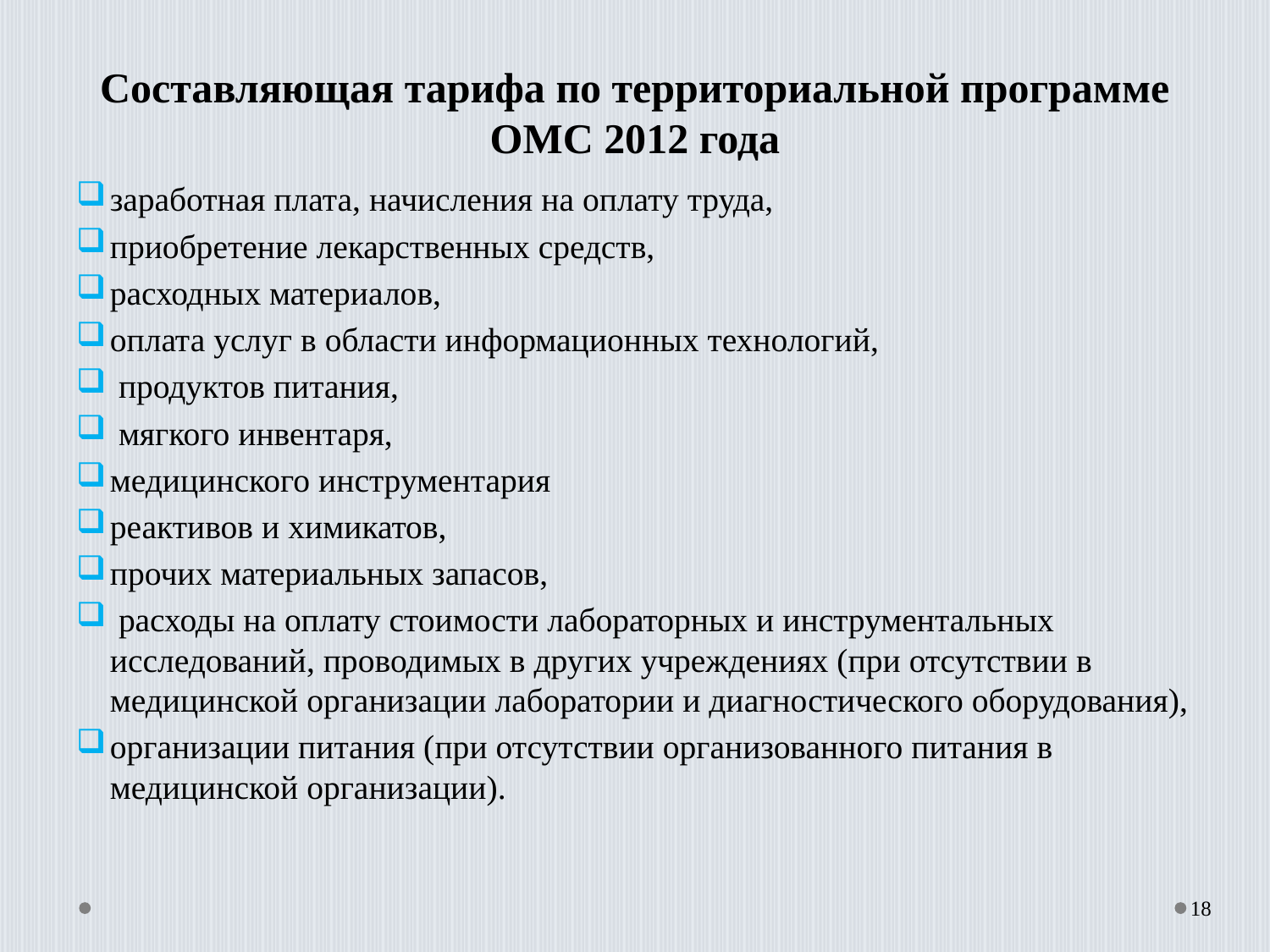

# Составляющая тарифа по территориальной программе ОМС 2012 года
заработная плата, начисления на оплату труда,
приобретение лекарственных средств,
расходных материалов,
оплата услуг в области информационных технологий,
 продуктов питания,
 мягкого инвентаря,
медицинского инструментария
реактивов и химикатов,
прочих материальных запасов,
 расходы на оплату стоимости лабораторных и инструментальных исследований, проводимых в других учреждениях (при отсутствии в медицинской организации лаборатории и диагностического оборудования),
организации питания (при отсутствии организованного питания в медицинской организации).

18